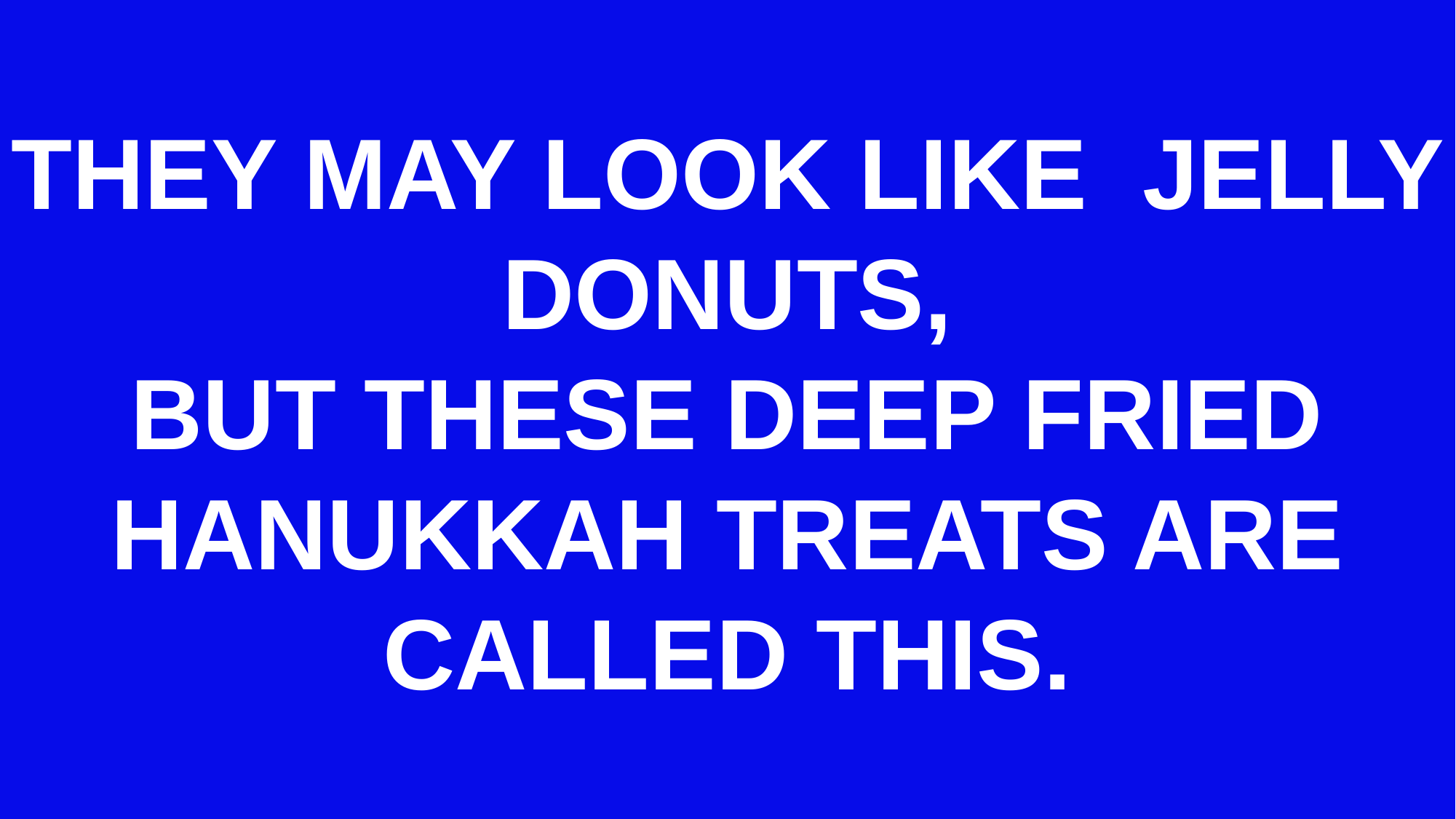

THEY MAY LOOK LIKE  JELLY DONUTS,
BUT THESE DEEP FRIED HANUKKAH TREATS ARE CALLED THIS.